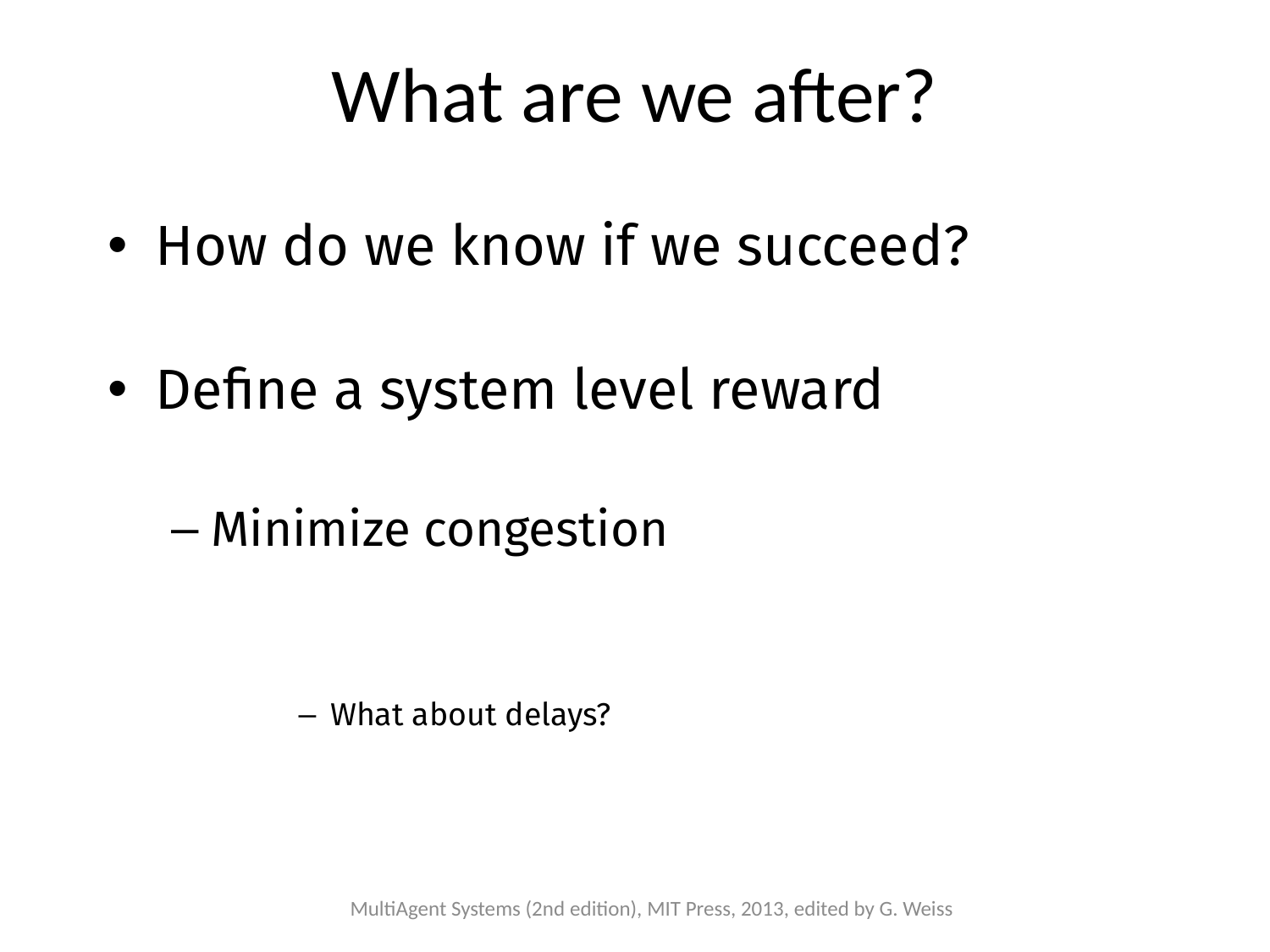

# What are we after?

How do we know if we succeed?

Define a system level reward

Minimize congestion

What about delays?
MultiAgent Systems (2nd edition), MIT Press, 2013, edited by G. Weiss